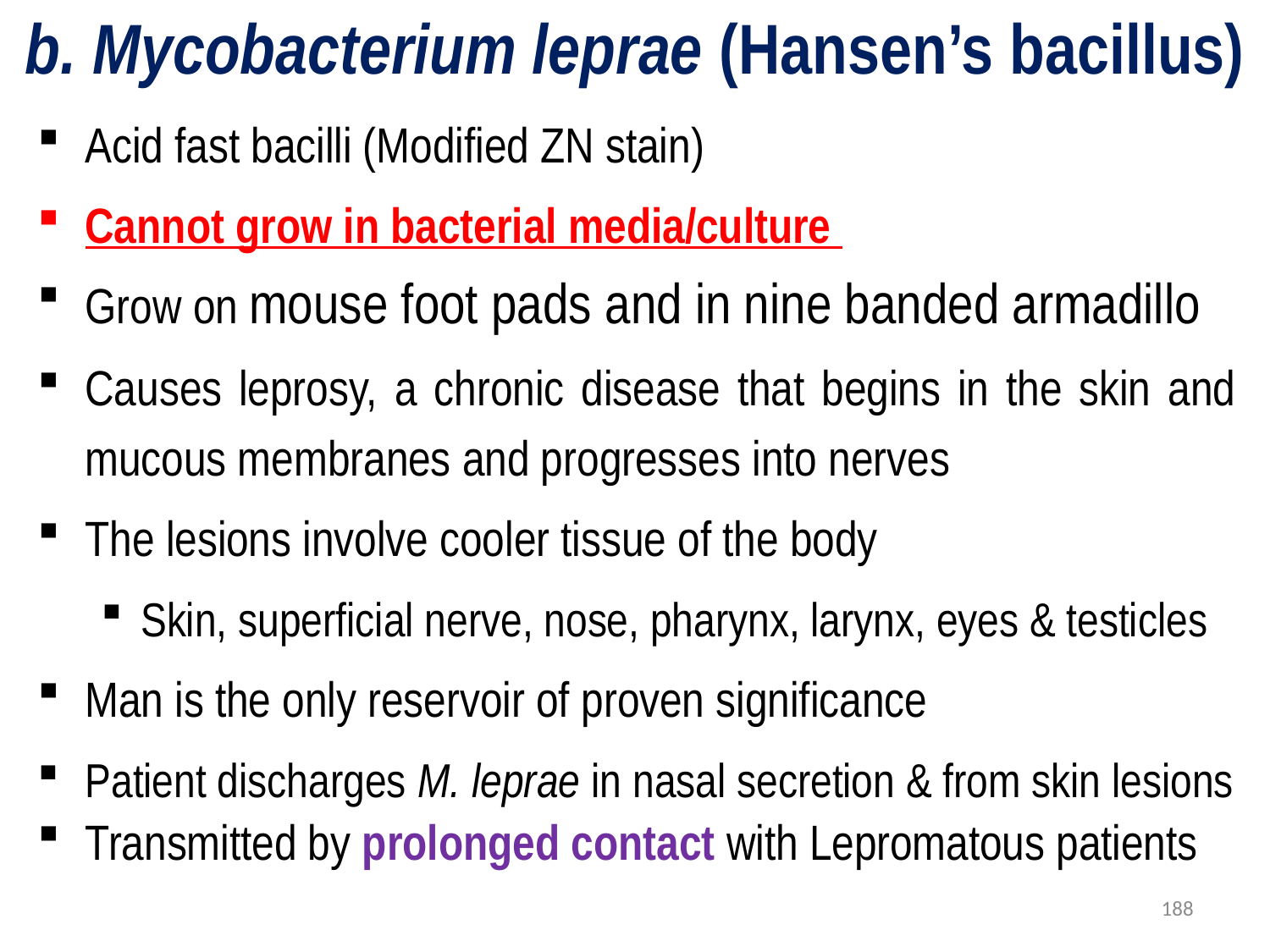

# b. Mycobacterium leprae (Hansen’s bacillus)
Acid fast bacilli (Modified ZN stain)
Cannot grow in bacterial media/culture
Grow on mouse foot pads and in nine banded armadillo
Causes leprosy, a chronic disease that begins in the skin and mucous membranes and progresses into nerves
The lesions involve cooler tissue of the body
Skin, superficial nerve, nose, pharynx, larynx, eyes & testicles
Man is the only reservoir of proven significance
Patient discharges M. leprae in nasal secretion & from skin lesions
Transmitted by prolonged contact with Lepromatous patients

188